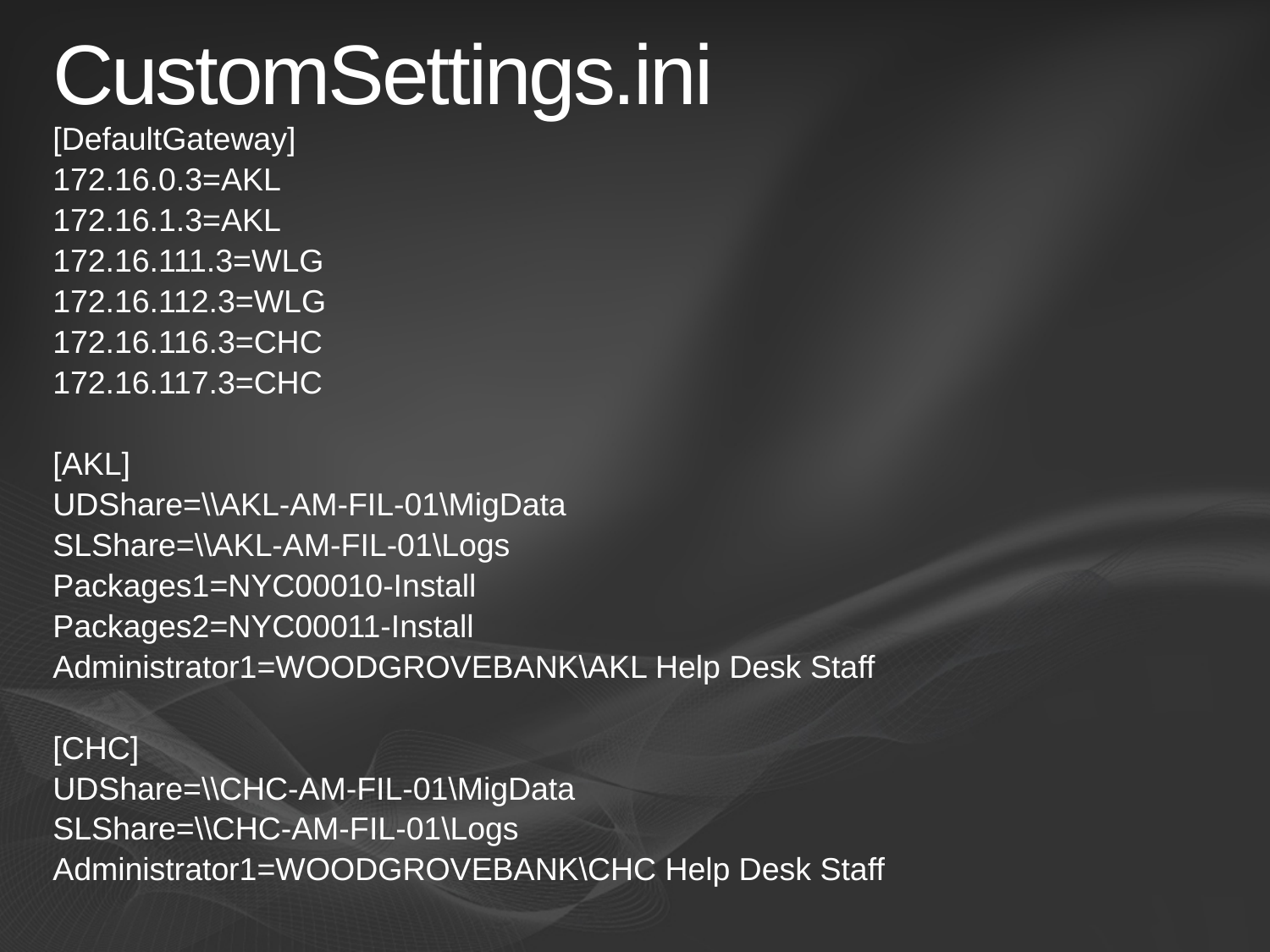

# CustomSettings.ini
[DefaultGateway]
172.16.0.3=AKL
172.16.1.3=AKL
172.16.111.3=WLG
172.16.112.3=WLG
172.16.116.3=CHC
172.16.117.3=CHC

[AKL]
UDShare=\\AKL-AM-FIL-01\MigData
SLShare=\\AKL-AM-FIL-01\Logs
Packages1=NYC00010-Install
Packages2=NYC00011-Install
Administrator1=WOODGROVEBANK\AKL Help Desk Staff

[CHC]
UDShare=\\CHC-AM-FIL-01\MigData
SLShare=\\CHC-AM-FIL-01\Logs
Administrator1=WOODGROVEBANK\CHC Help Desk Staff